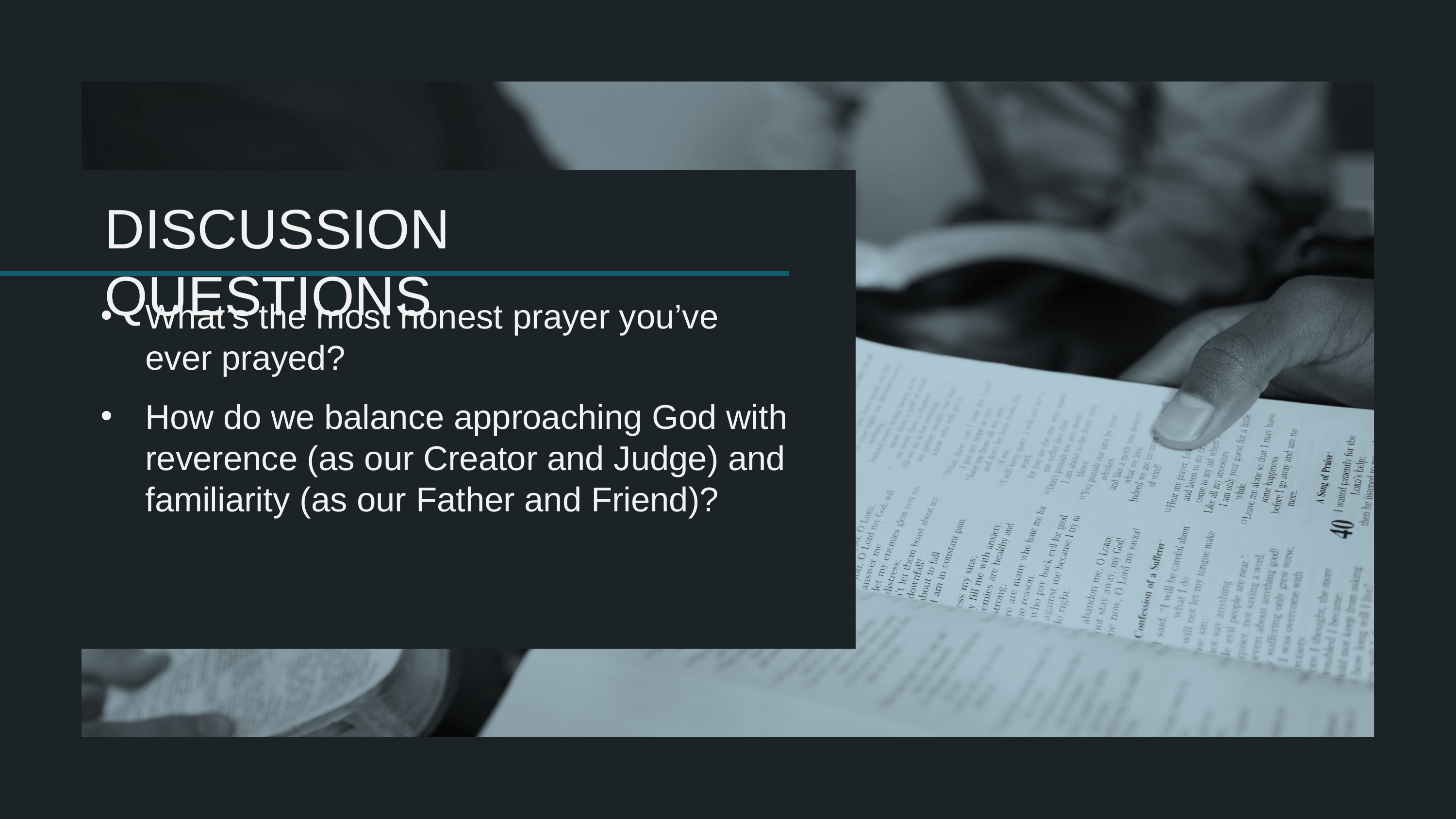

What’s the most honest prayer you’ve ever prayed?
How do we balance approaching God with reverence (as our Creator and Judge) and familiarity (as our Father and Friend)?